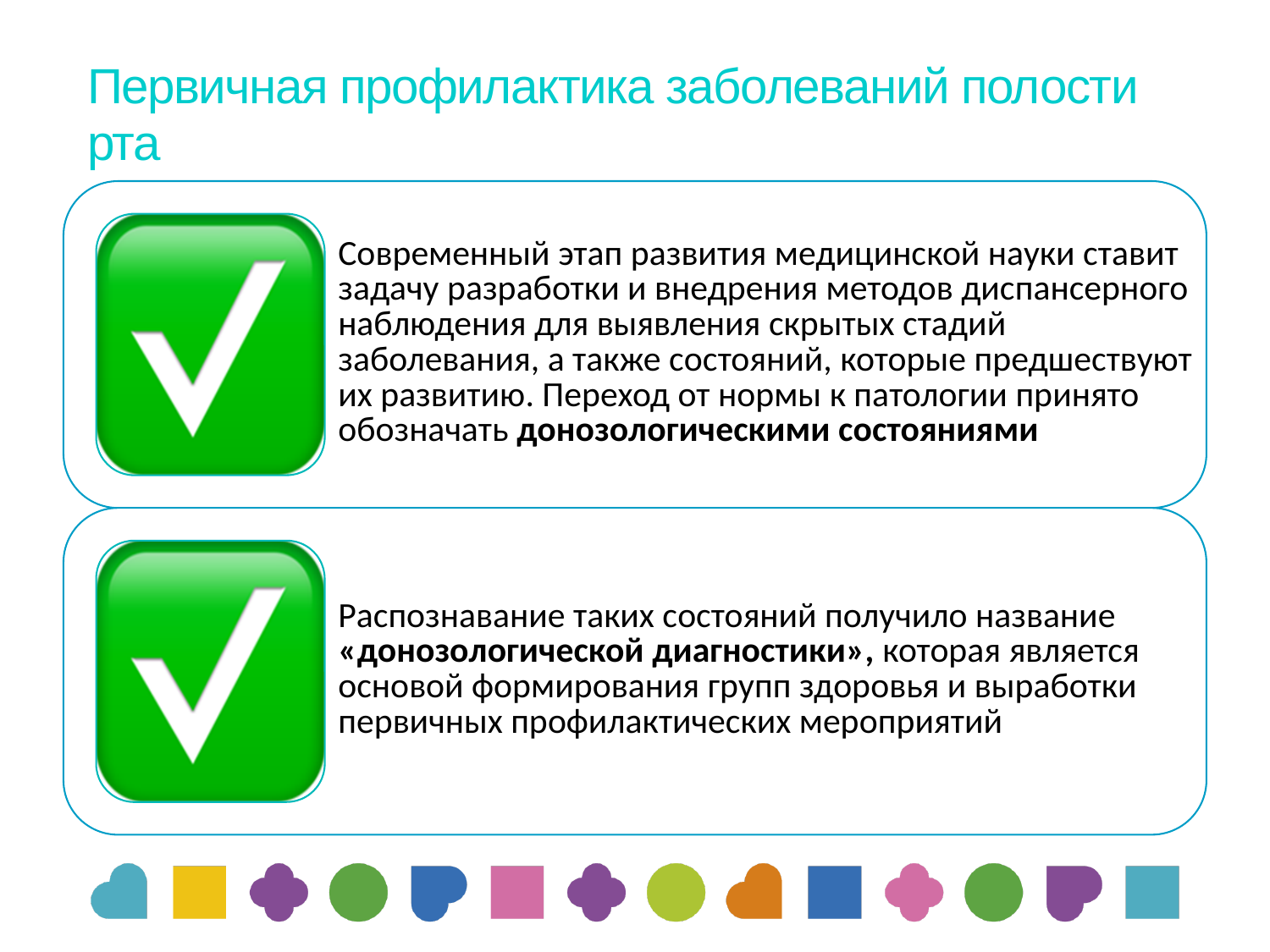

# Первичная профилактика заболеваний полости рта
Современный этап развития медицинской науки ставит задачу разработки и внедрения методов диспансерного наблюдения для выявления скрытых стадий заболевания, а также состояний, которые предшествуют их развитию. Переход от нормы к патологии принято обозначать донозологическими состояниями
Распознавание таких состояний получило название «донозологической диагностики», которая является основой формирования групп здоровья и выработки первичных профилактических мероприятий